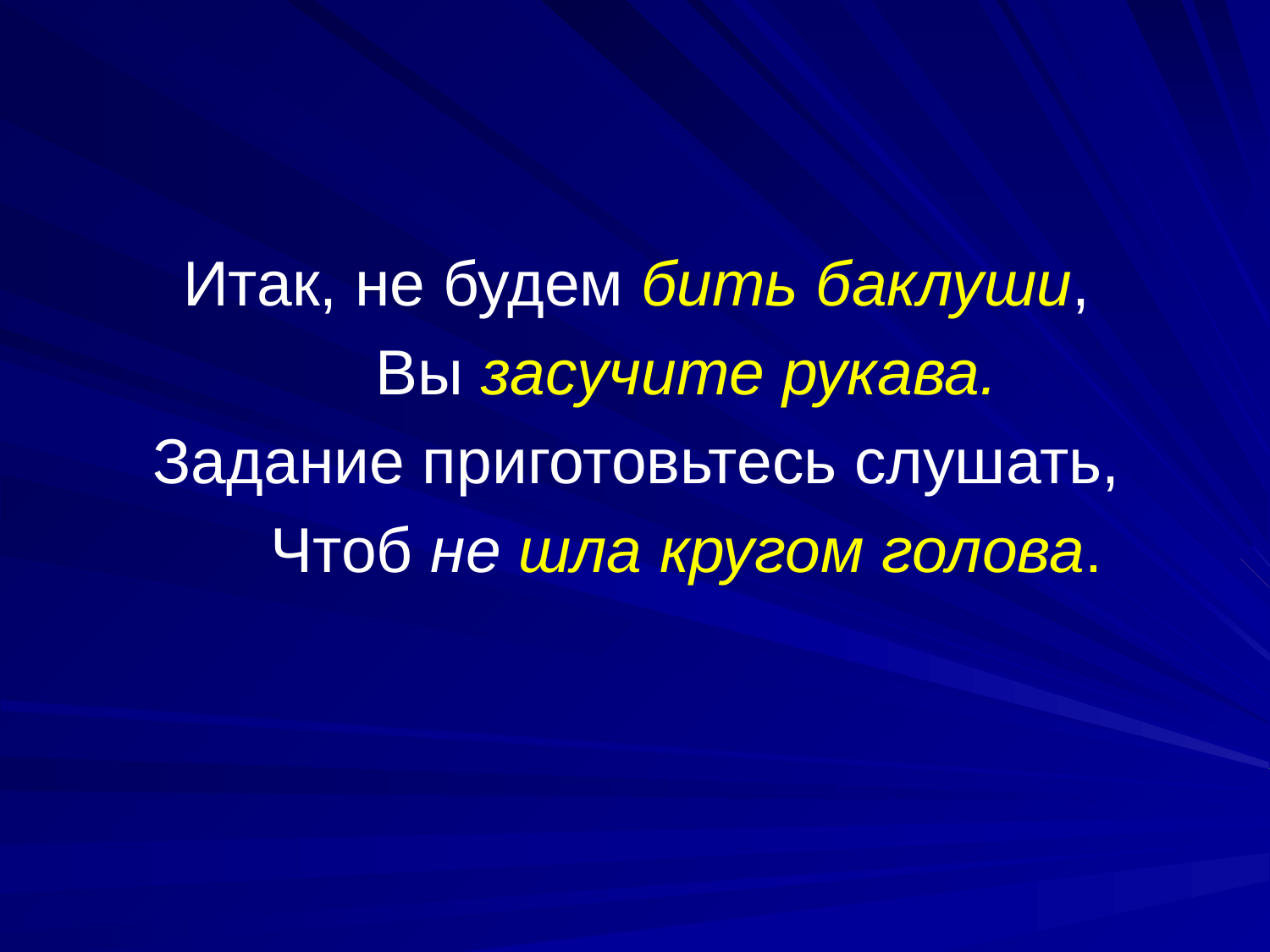

#
Итак, не будем бить баклуши,
	   Вы засучите рукава.
Задание приготовьтесь слушать,
	   Чтоб не шла кругом голова.